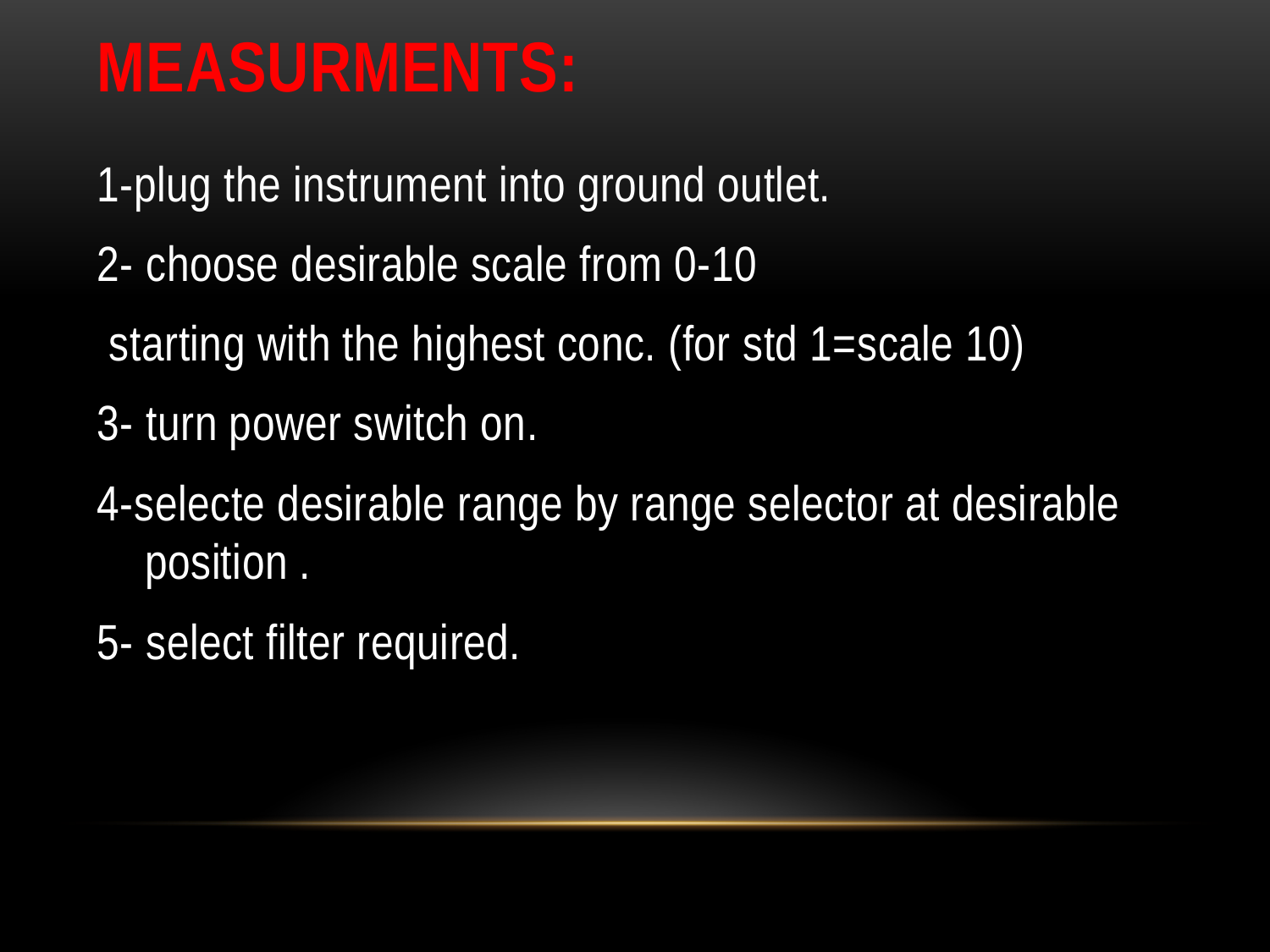

# MEASURMENTS:

1-plug the instrument into ground outlet.
2- choose desirable scale from 0-10
 starting with the highest conc. (for std 1=scale 10)
3- turn power switch on.
4-selecte desirable range by range selector at desirable position .
5- select filter required.